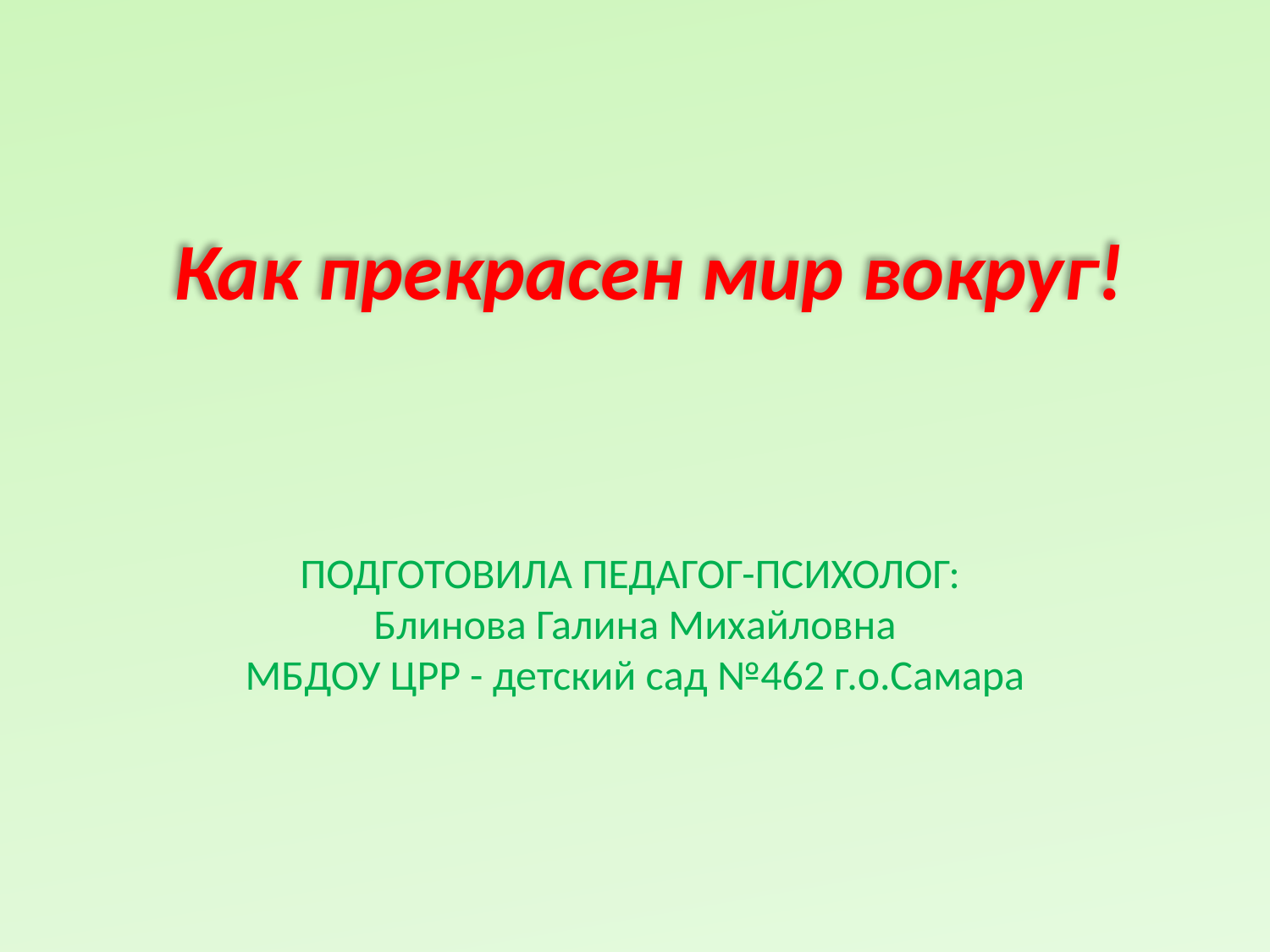

# Как прекрасен мир вокруг!
ПОДГОТОВИЛА ПЕДАГОГ-ПСИХОЛОГ:
Блинова Галина Михайловна
МБДОУ ЦРР - детский сад №462 г.о.Самара